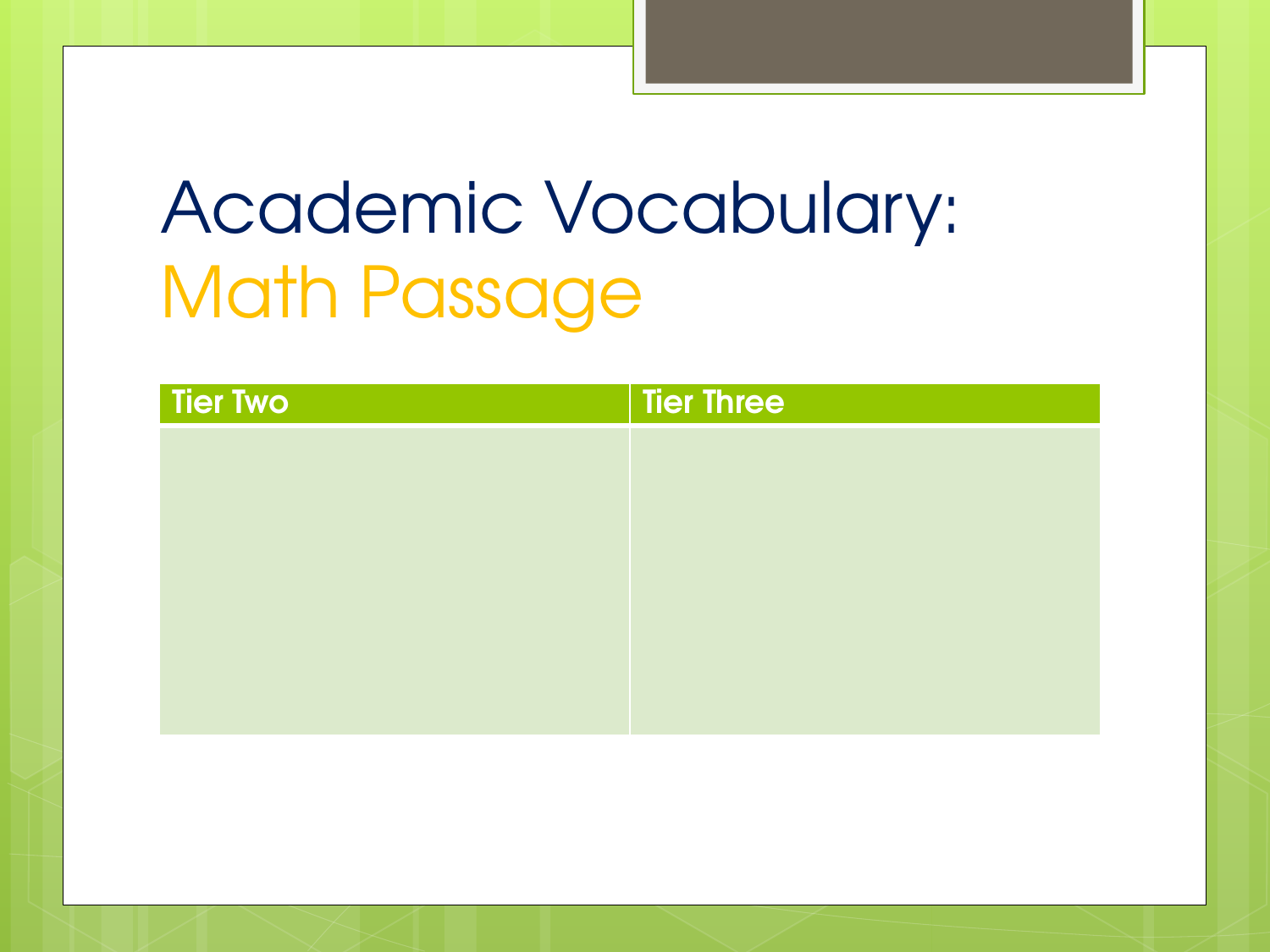

# Academic Vocabulary: Math Passage
| Tier Two | Tier Three |
| --- | --- |
|  |  |